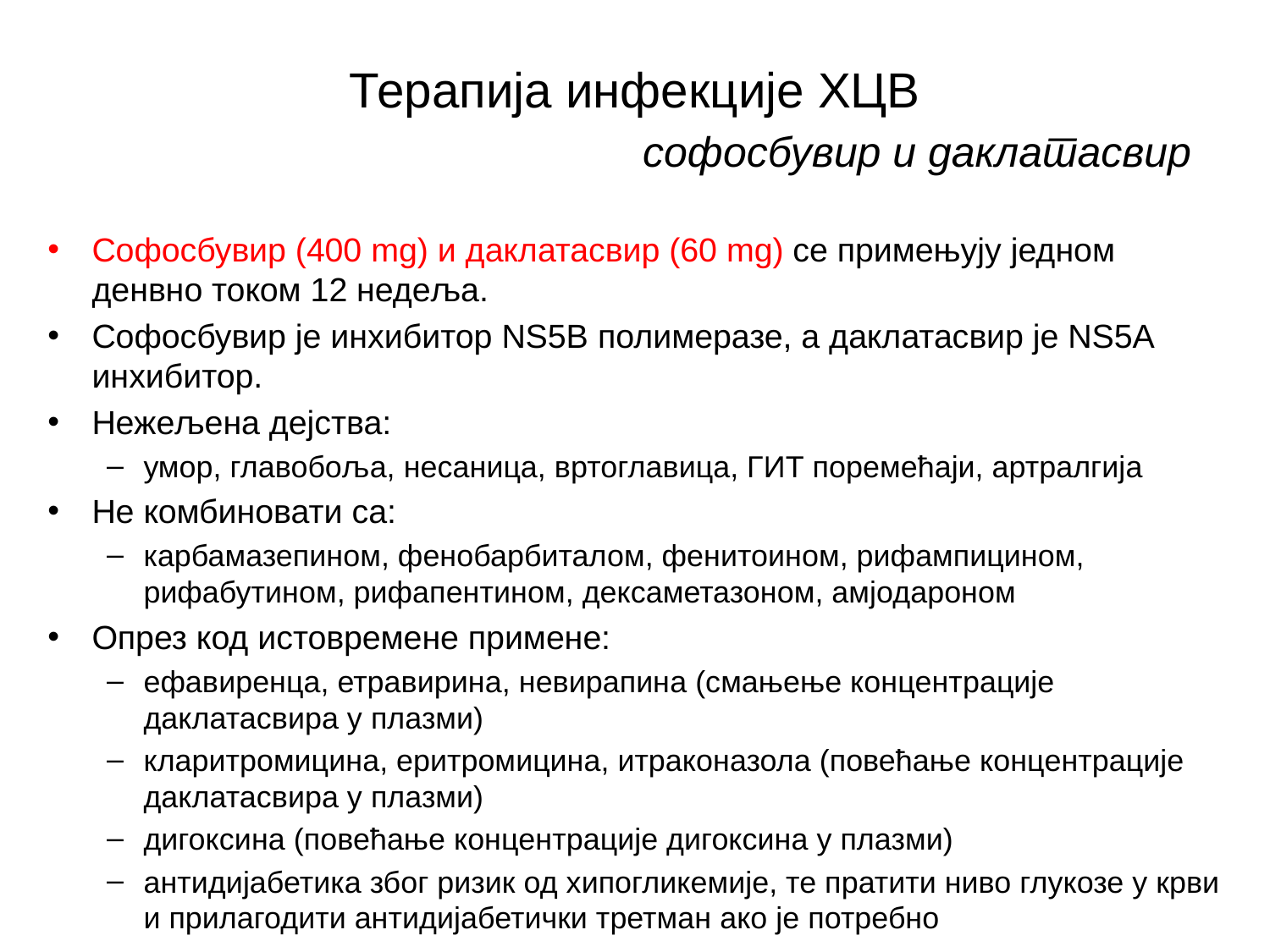

# Терапија инфекције ХЦВ софосбувир и даклатасвир
Софосбувир (400 mg) и даклатасвир (60 mg) се примењују једном денвно током 12 недеља.
Софосбувир је инхибитор NS5B полимеразе, а даклатасвир је NS5А инхибитор.
Нежељена дејства:
умор, главобоља, несаница, вртоглавица, ГИТ поремећаји, артралгија
Не комбиновати са:
карбамазепином, фенобарбиталом, фенитоином, рифампицином, рифабутином, рифапентином, дексаметазоном, амјодароном
Опрез код истовремене примене:
ефавиренца, етравирина, невирапина (смањење концентрације даклатасвира у плазми)
кларитромицина, еритромицина, итраконазола (повећање концентрације даклатасвира у плазми)
дигоксина (повећање концентрације дигоксина у плазми)
антидијабетика због ризик од хипогликемије, те пратити ниво глукозе у крви и прилагодити антидијабетички третман ако је потребно